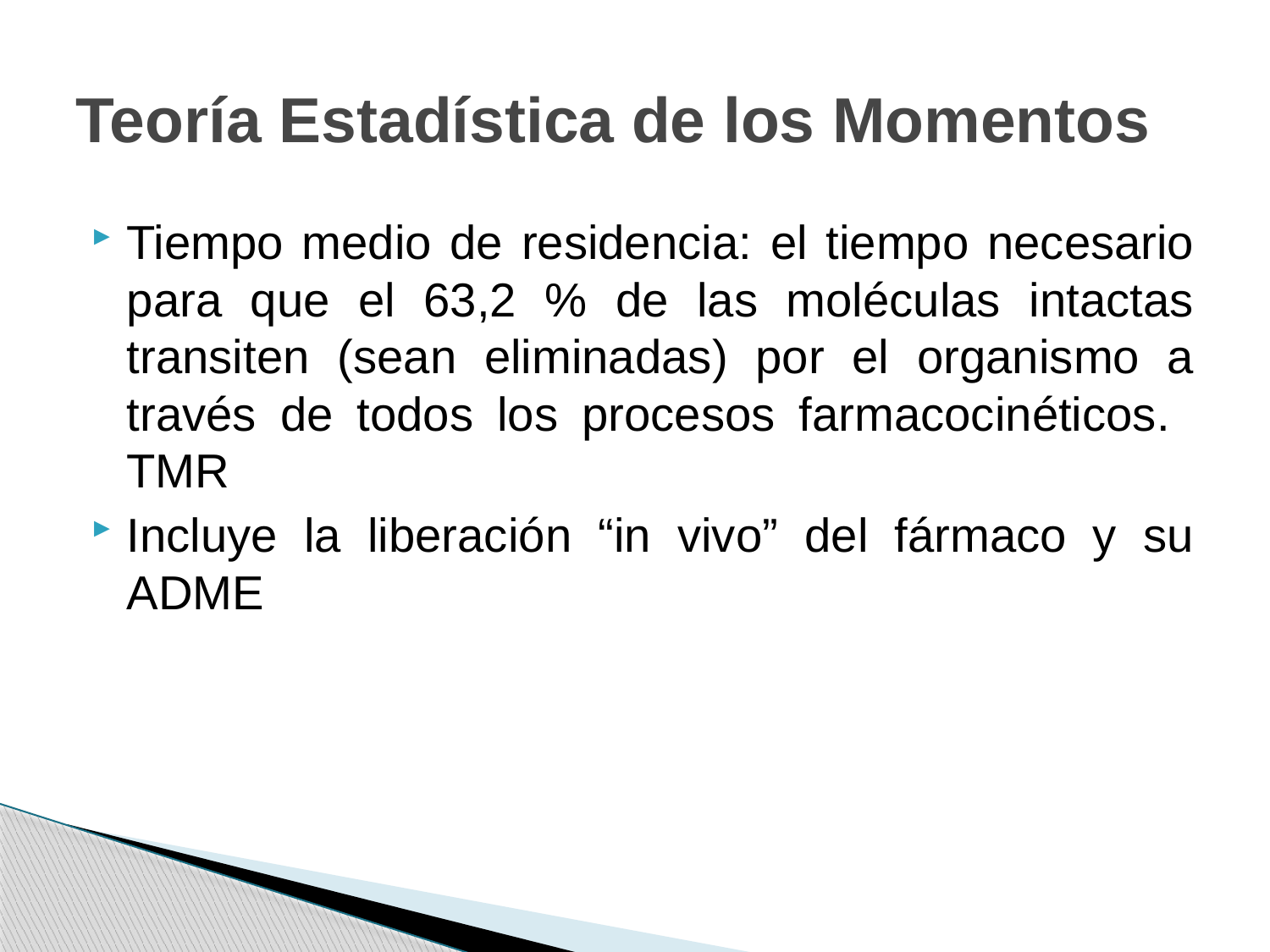

# Teoría Estadística de los Momentos
Tiempo medio de residencia: el tiempo necesario para que el 63,2 % de las moléculas intactas transiten (sean eliminadas) por el organismo a través de todos los procesos farmacocinéticos.  TMR
Incluye la liberación “in vivo” del fármaco y su ADME